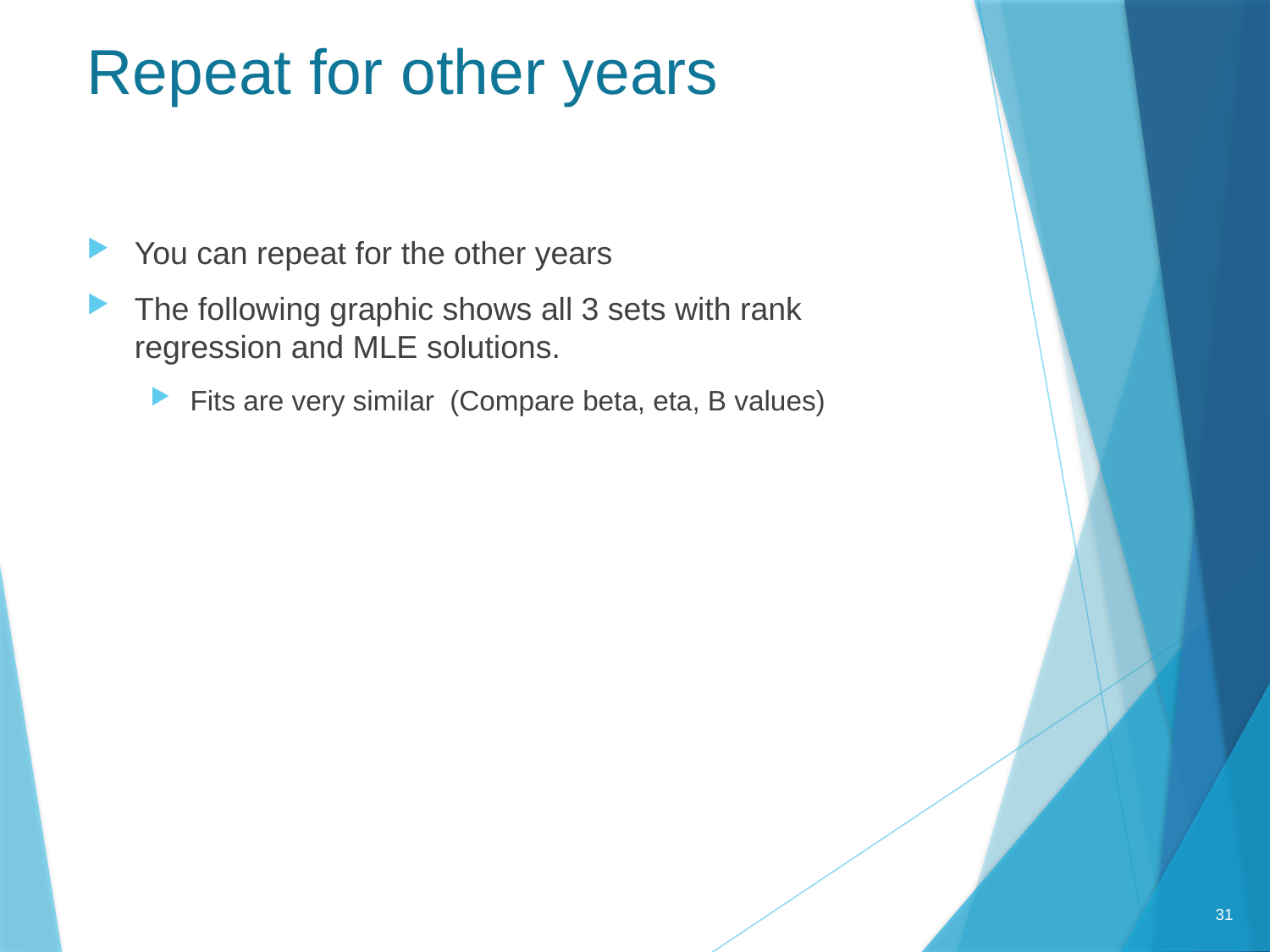

# Repeat for other years
You can repeat for the other years
The following graphic shows all 3 sets with rank regression and MLE solutions.
Fits are very similar  (Compare beta, eta, B values)
31